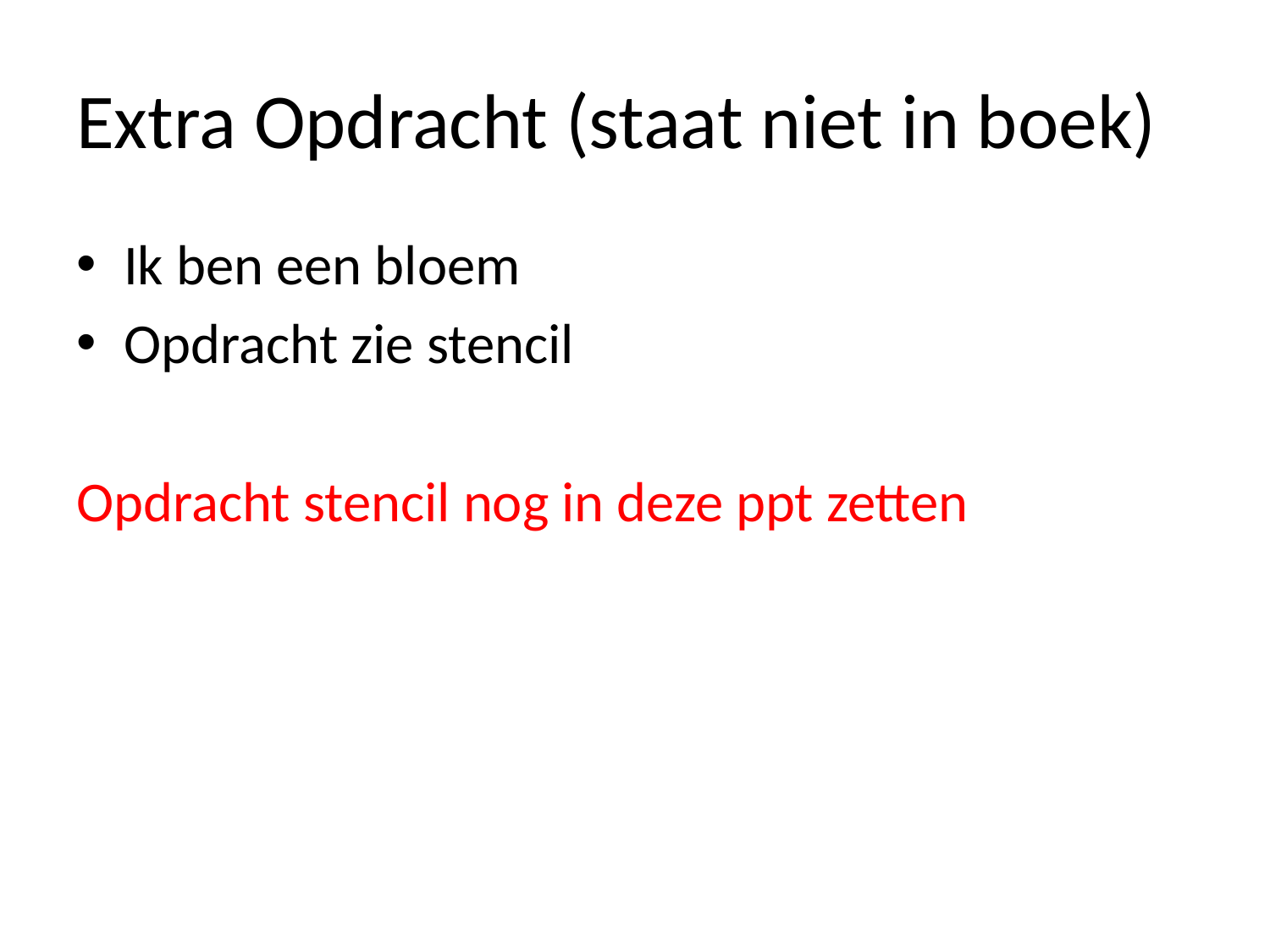

# Extra Opdracht (staat niet in boek)
Ik ben een bloem
Opdracht zie stencil

Opdracht stencil nog in deze ppt zetten